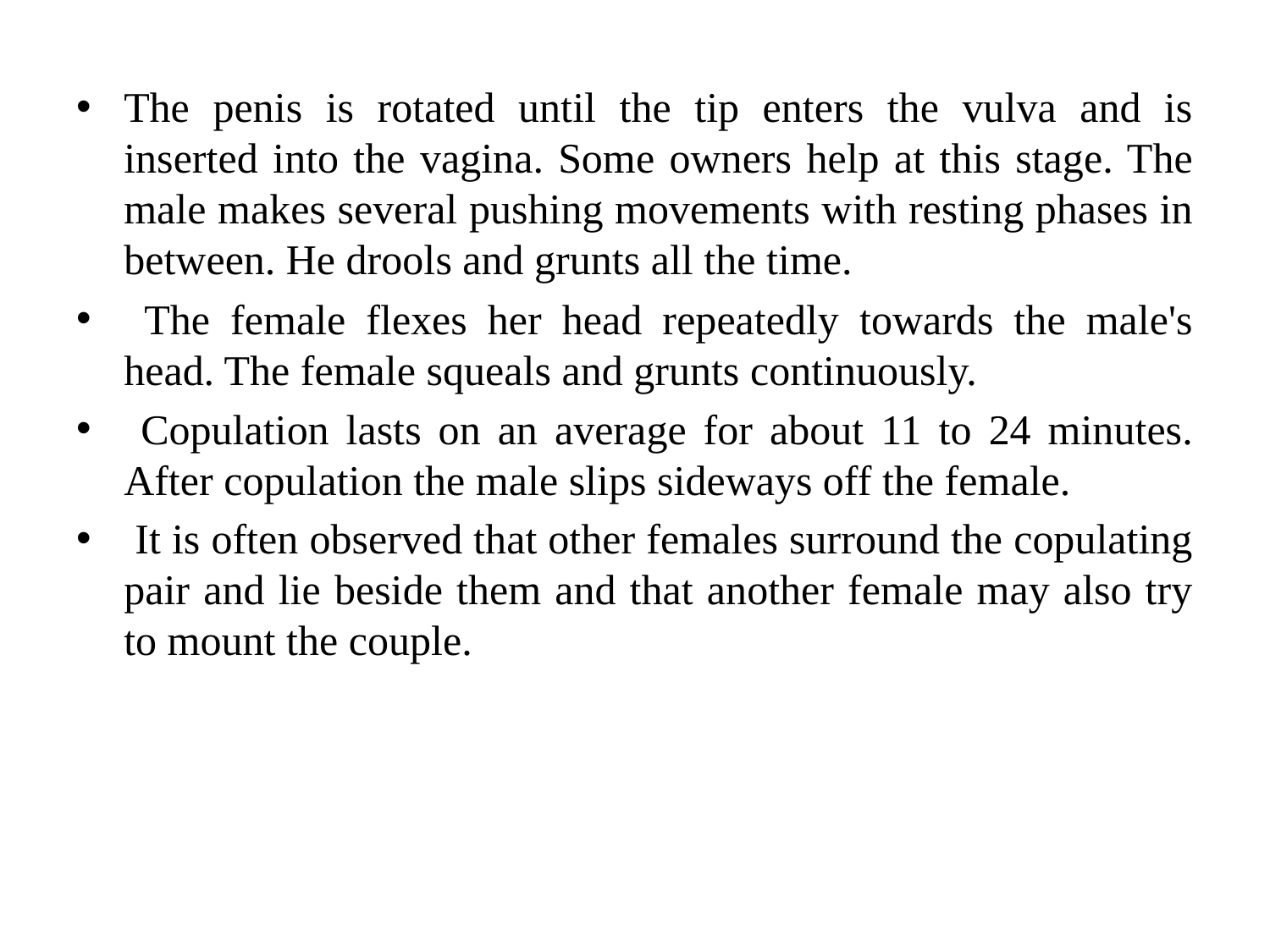

The penis is rotated until the tip enters the vulva and is inserted into the vagina. Some owners help at this stage. The male makes several pushing movements with resting phases in between. He drools and grunts all the time.
 The female flexes her head repeatedly towards the male's head. The female squeals and grunts continuously.
 Copulation lasts on an average for about 11 to 24 minutes. After copulation the male slips sideways off the female.
 It is often observed that other females surround the copulating pair and lie beside them and that another female may also try to mount the couple.